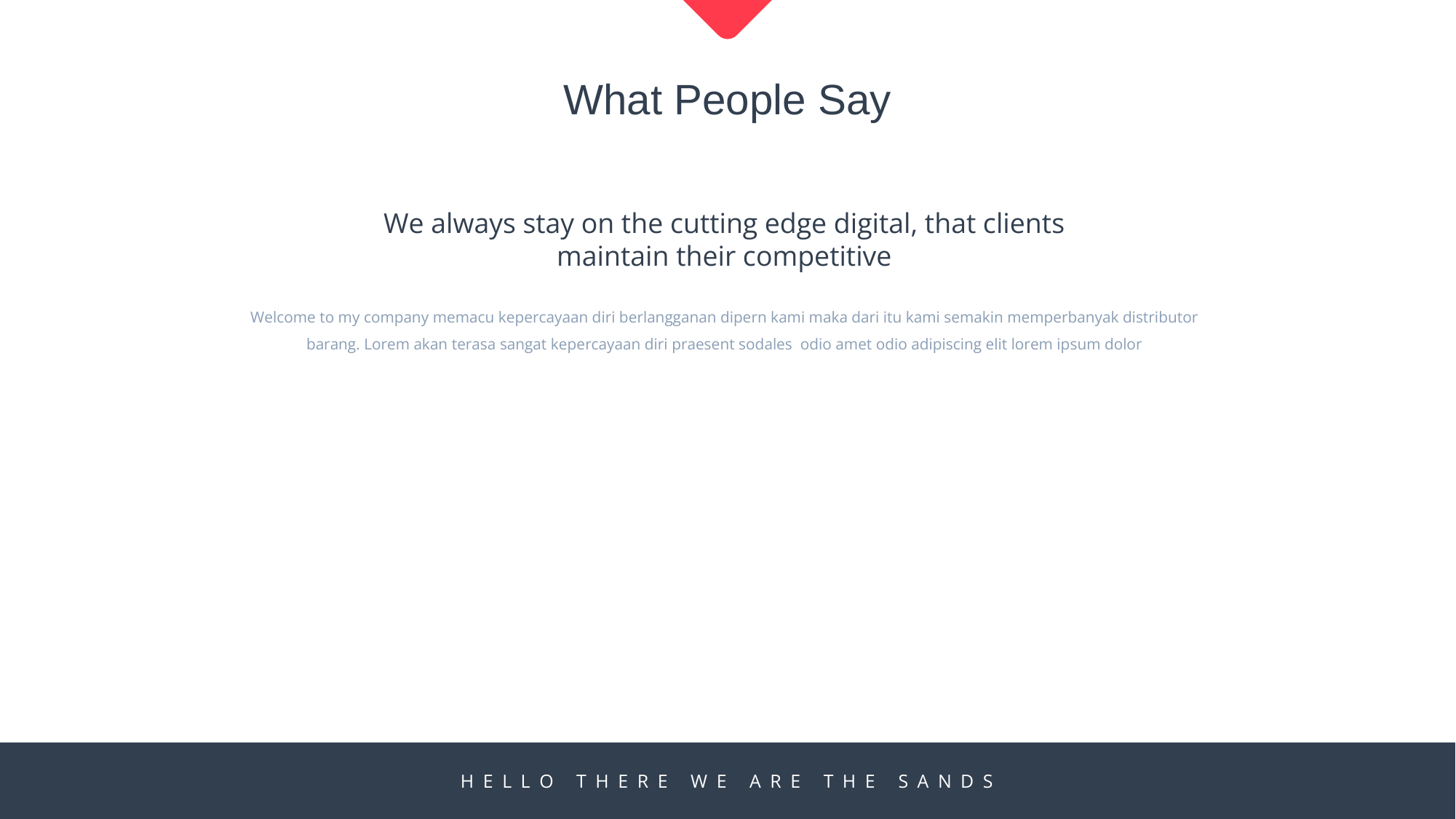

What People Say
We always stay on the cutting edge digital, that clients maintain their competitive
Welcome to my company memacu kepercayaan diri berlangganan dipern kami maka dari itu kami semakin memperbanyak distributor barang. Lorem akan terasa sangat kepercayaan diri praesent sodales  odio amet odio adipiscing elit lorem ipsum dolor

HELLO THERE WE ARE THE SANDS